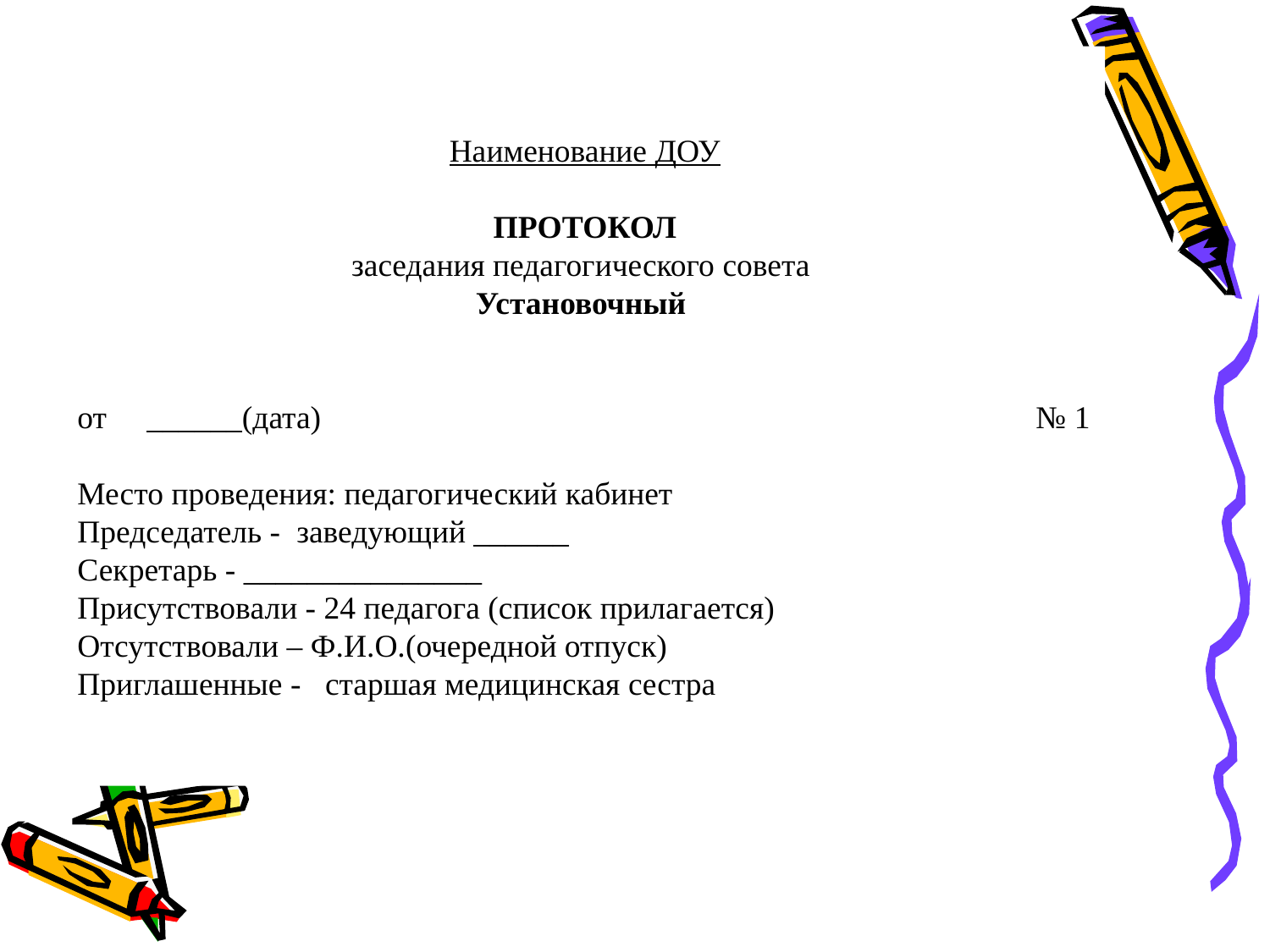

Наименование ДОУ
ПРОТОКОЛ
заседания педагогического совета
Установочный

от     ______(дата)                                                                                         № 1

Место проведения: педагогический кабинет
Председатель -  заведующий ______
Секретарь - _______________
Присутствовали - 24 педагога (список прилагается)
Отсутствовали – Ф.И.О.(очередной отпуск)
Приглашенные -   старшая медицинская сестра